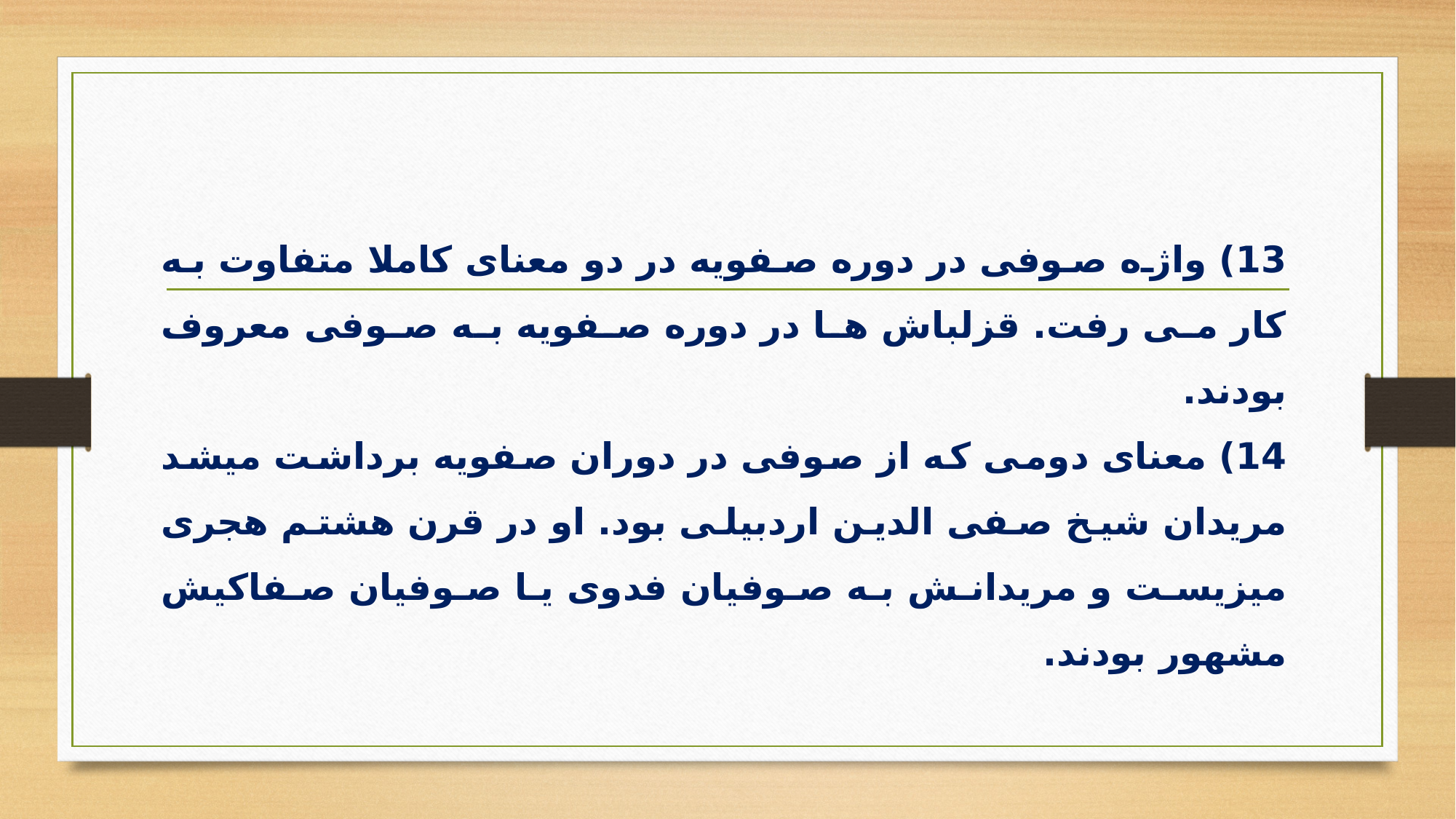

13) واژه صوفی در دوره صفویه در دو معنای کاملا متفاوت به کار می رفت. قزلباش ها در دوره صفویه به صوفی معروف بودند.
14) معنای دومی که از صوفی در دوران صفویه برداشت می­شد مریدان شیخ صفی الدین اردبیلی بود. او در قرن هشتم هجری می­زیست و مریدانش به صوفیان فدوی یا صوفیان صفاکیش مشهور بودند.